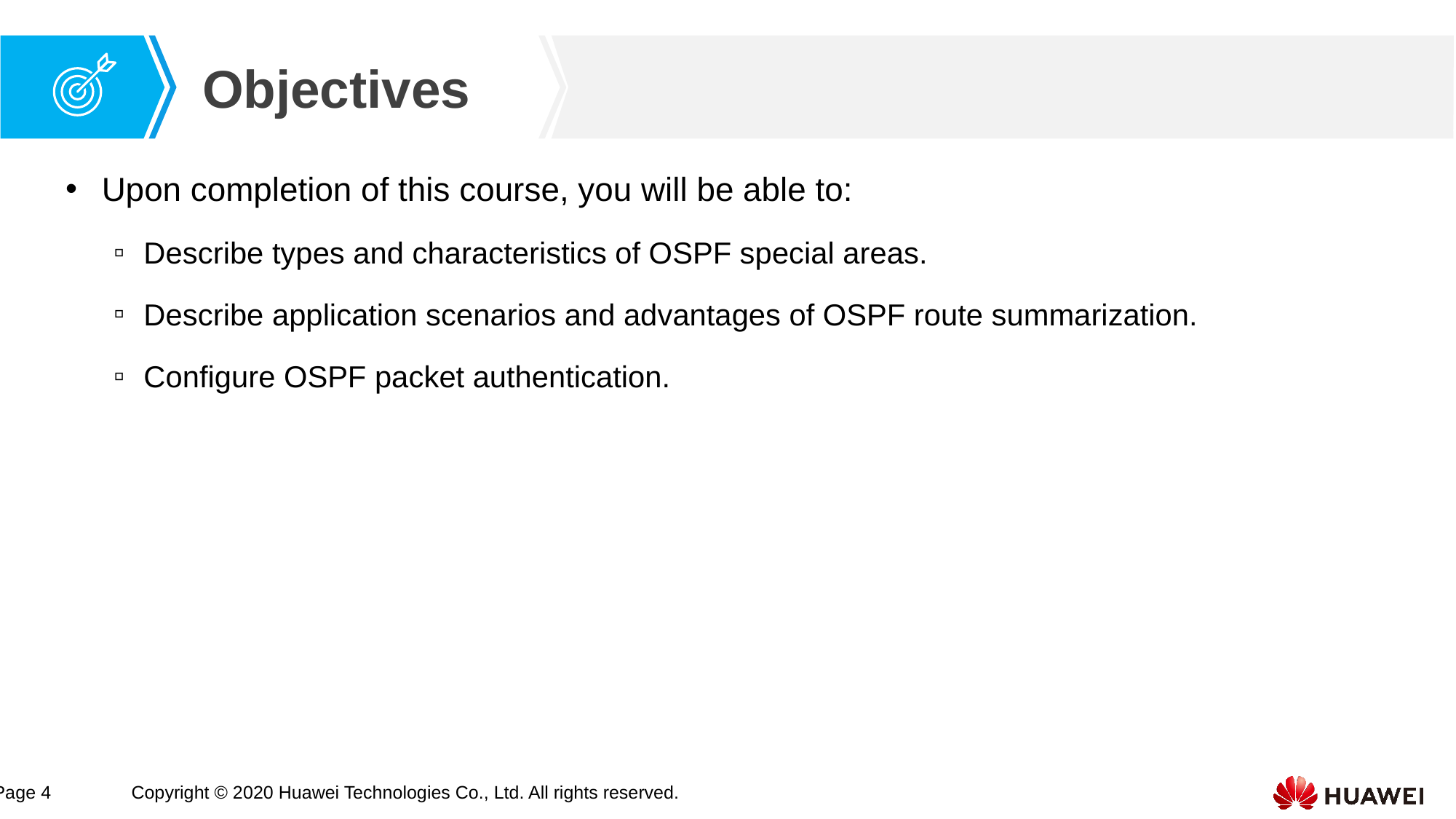

Upon completion of this course, you will be able to:
Describe types and characteristics of OSPF special areas.
Describe application scenarios and advantages of OSPF route summarization.
Configure OSPF packet authentication.